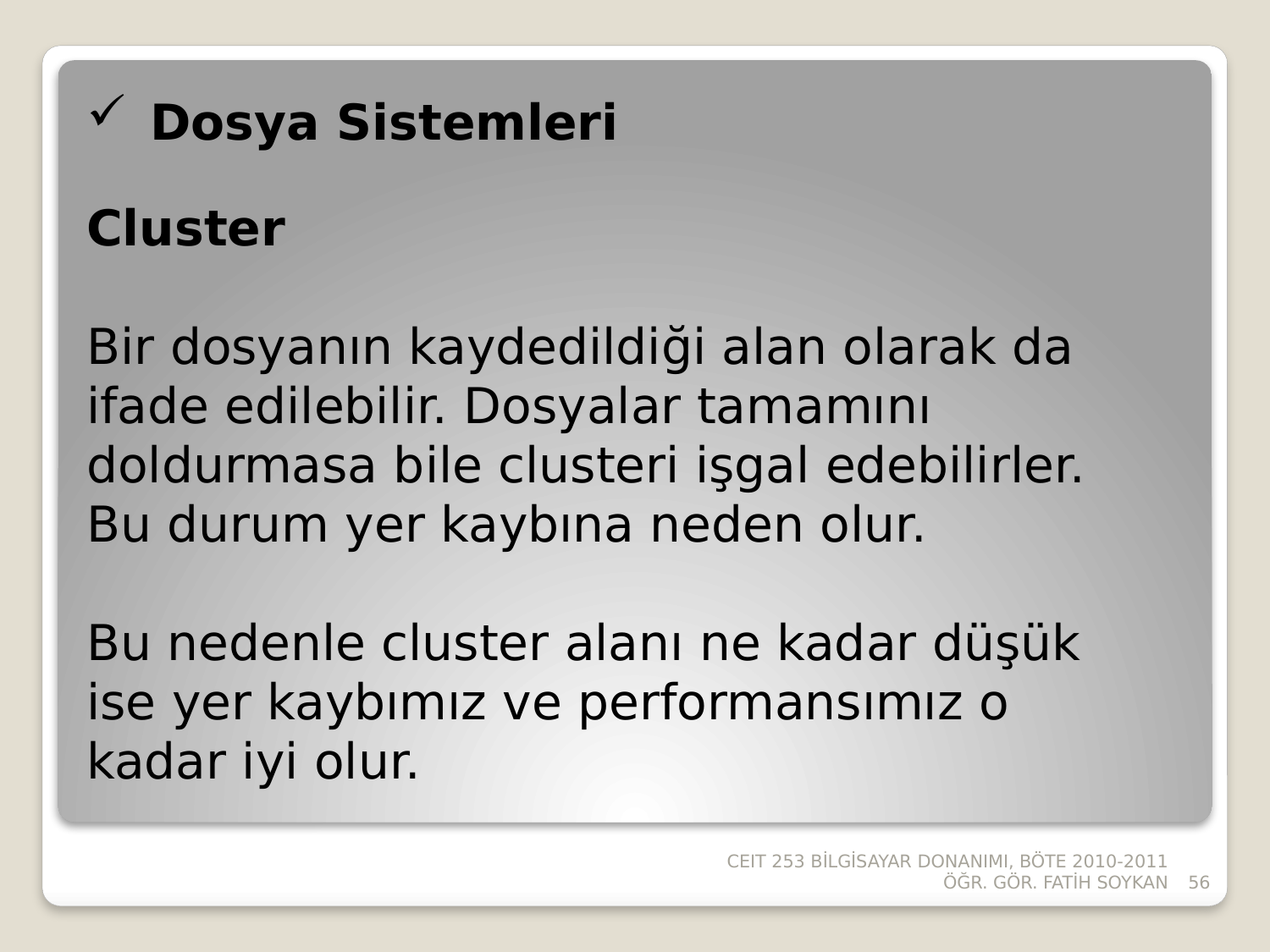

Dosya Sistemleri
Cluster

Bir dosyanın kaydedildiği alan olarak da ifade edilebilir. Dosyalar tamamını doldurmasa bile clusteri işgal edebilirler. Bu durum yer kaybına neden olur.

Bu nedenle cluster alanı ne kadar düşük ise yer kaybımız ve performansımız o kadar iyi olur.
CEIT 253 BİLGİSAYAR DONANIMI, BÖTE 2010-2011 ÖĞR. GÖR. FATİH SOYKAN
56